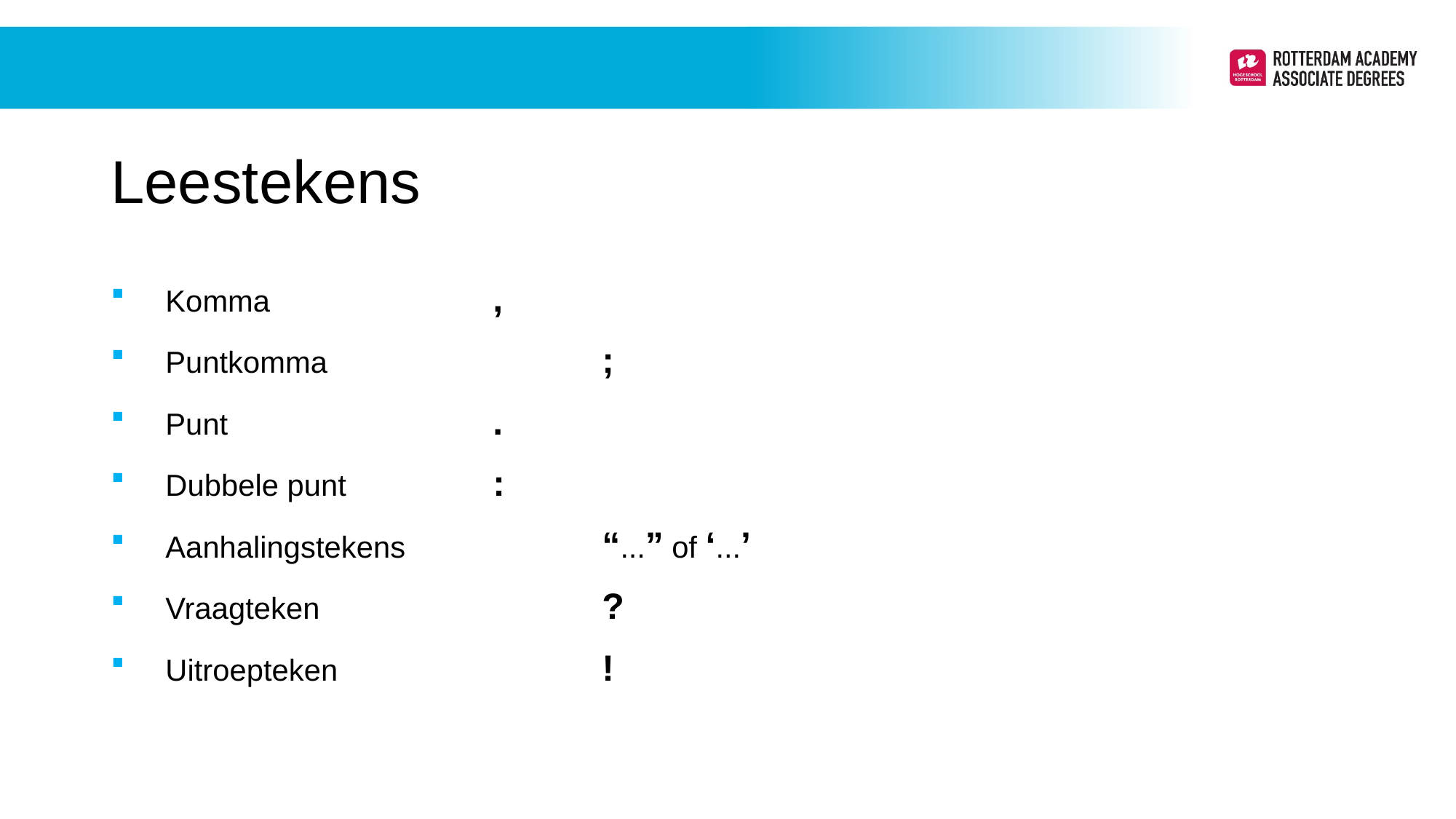

# Leestekens
Komma			,
Puntkomma			;
Punt			.
Dubbele punt		:
Aanhalingstekens		“...” of ‘...’
Vraagteken			?
Uitroepteken			!